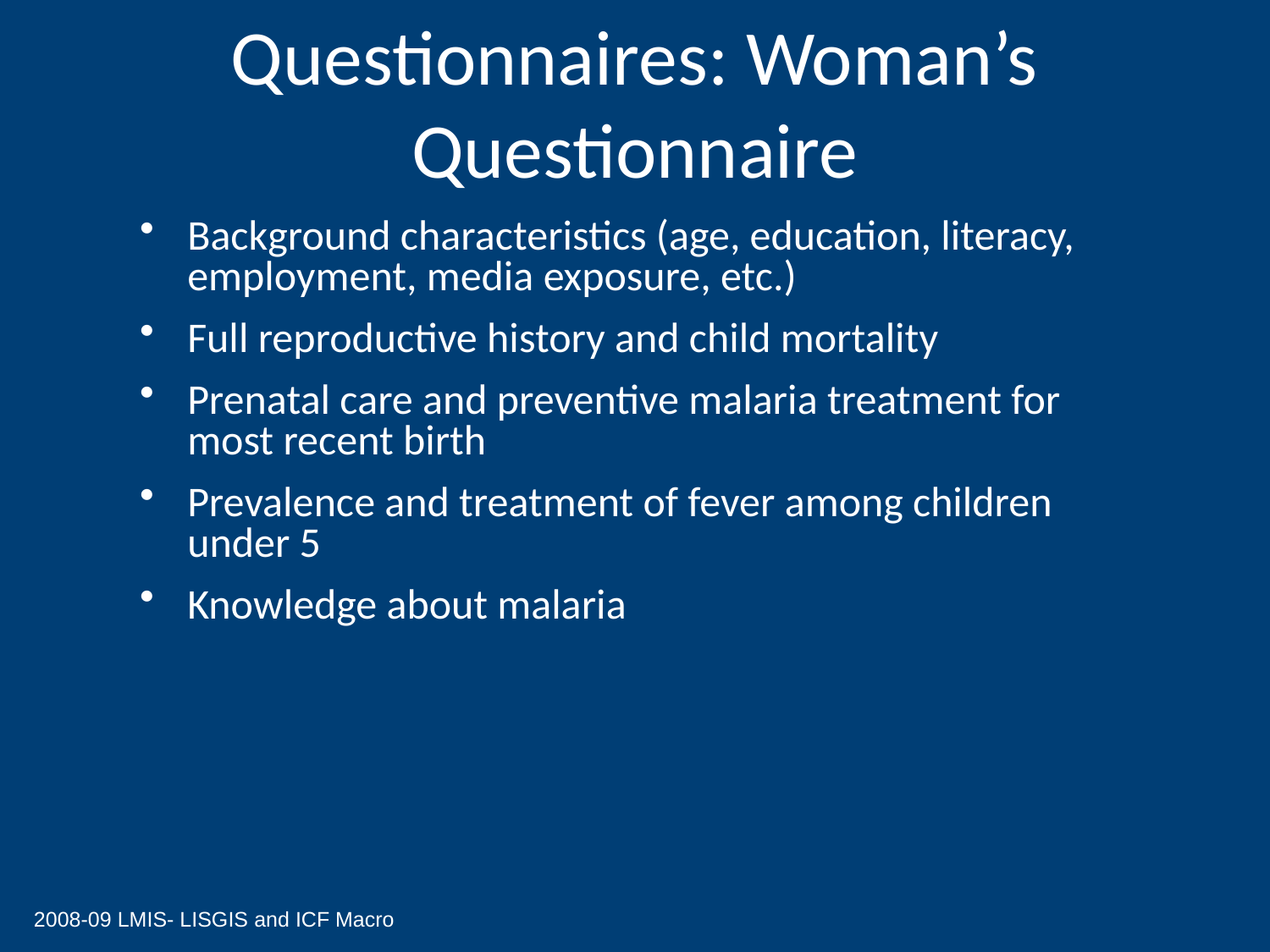

# Questionnaires: Woman’s Questionnaire
Background characteristics (age, education, literacy, employment, media exposure, etc.)
Full reproductive history and child mortality
Prenatal care and preventive malaria treatment for most recent birth
Prevalence and treatment of fever among children under 5
Knowledge about malaria
2008-09 LMIS- LISGIS and ICF Macro